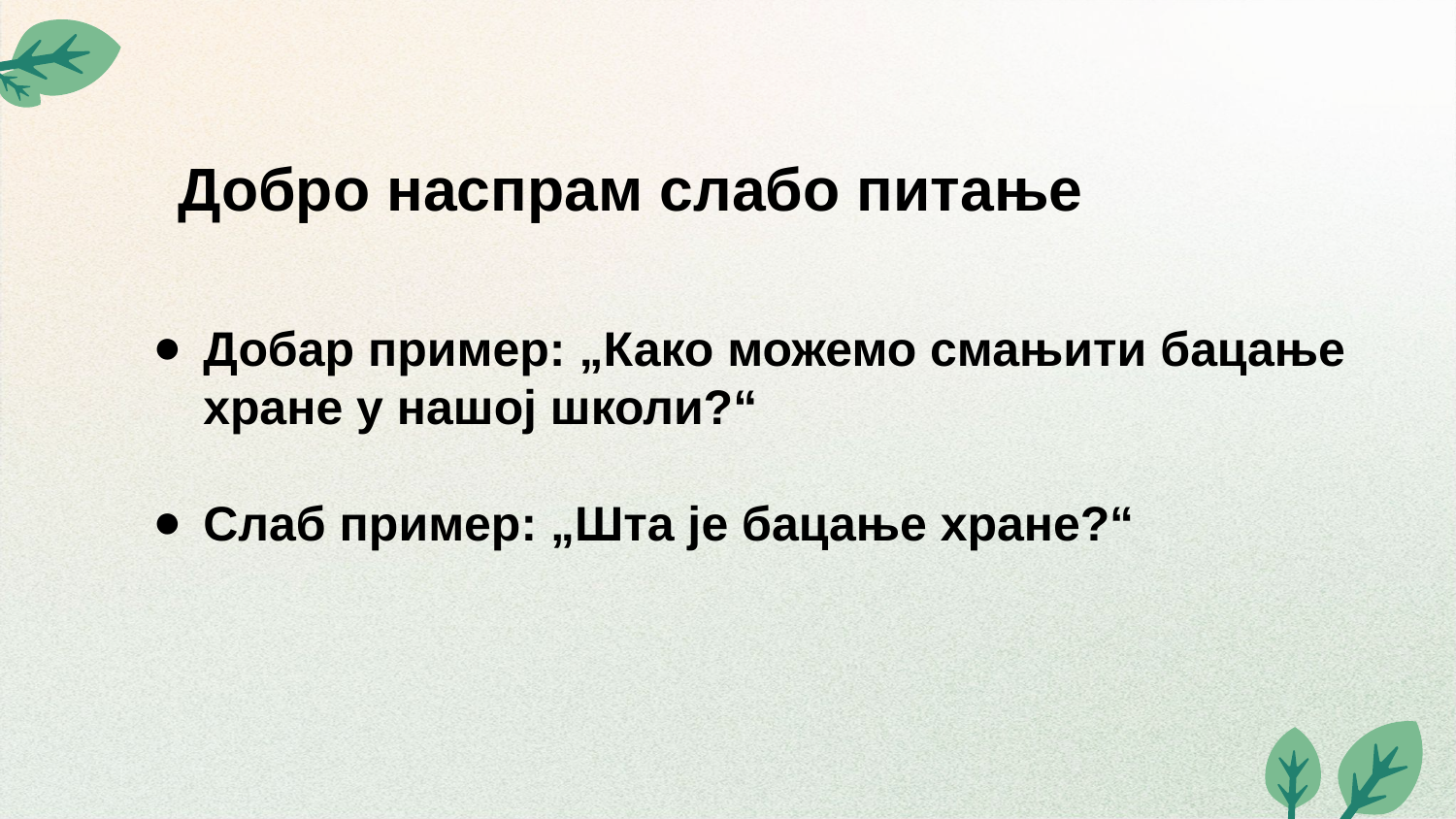

# Добро наспрам слабо питање
Добар пример: „Како можемо смањити бацање хране у нашој школи?“

Слаб пример: „Шта је бацање хране?“